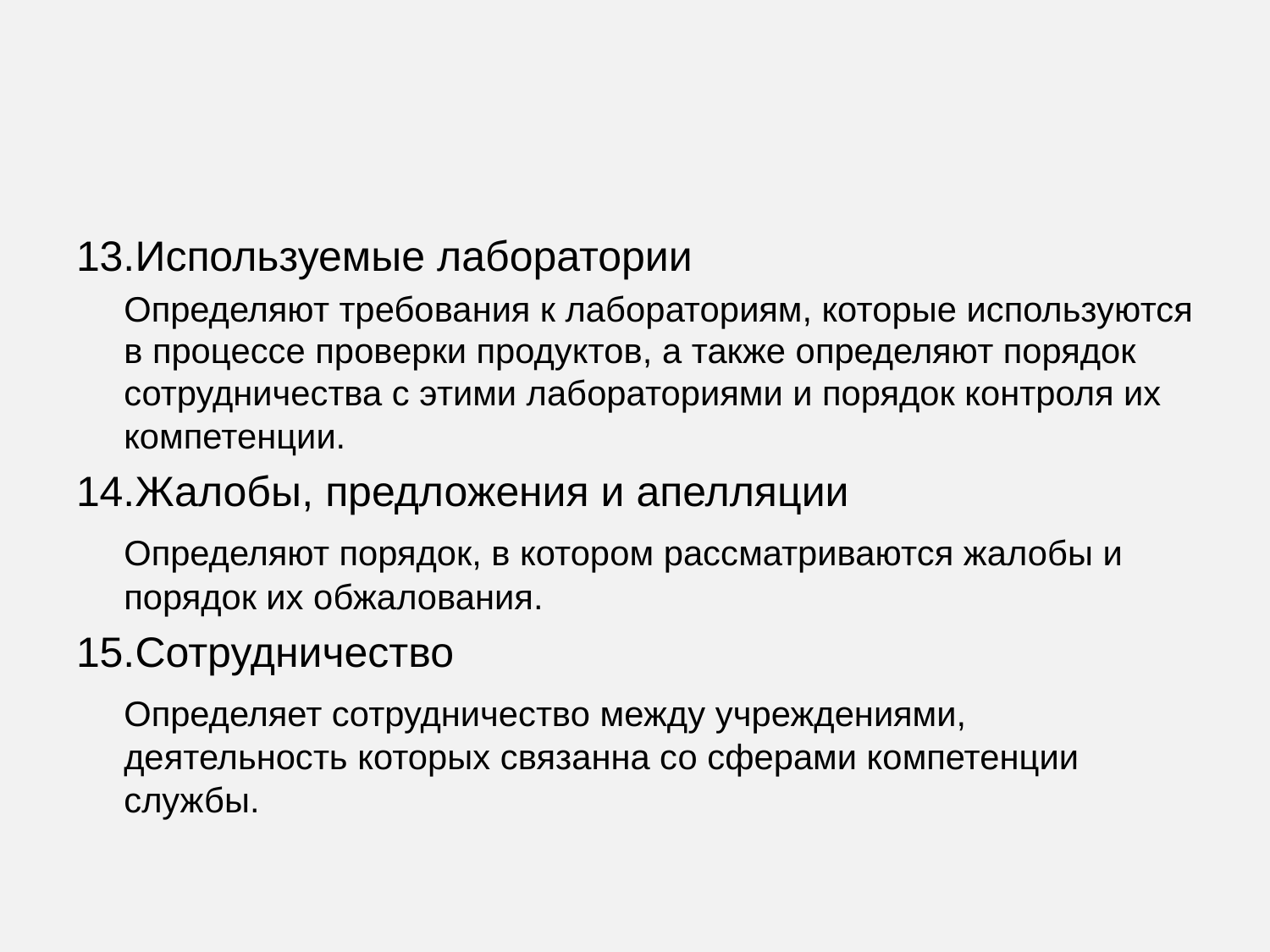

#
13.Используемые лаборатории
	Определяют требования к лабораториям, которые используются в процессе проверки продуктов, а также определяют порядок сотрудничества с этими лабораториями и порядок контроля их компетенции.
14.Жалобы, предложения и апелляции
	Определяют порядок, в котором рассматриваются жалобы и порядок их обжалования.
15.Сотрудничество
	Определяет сотрудничество между учреждениями, деятельность которых связанна со сферами компетенции службы.